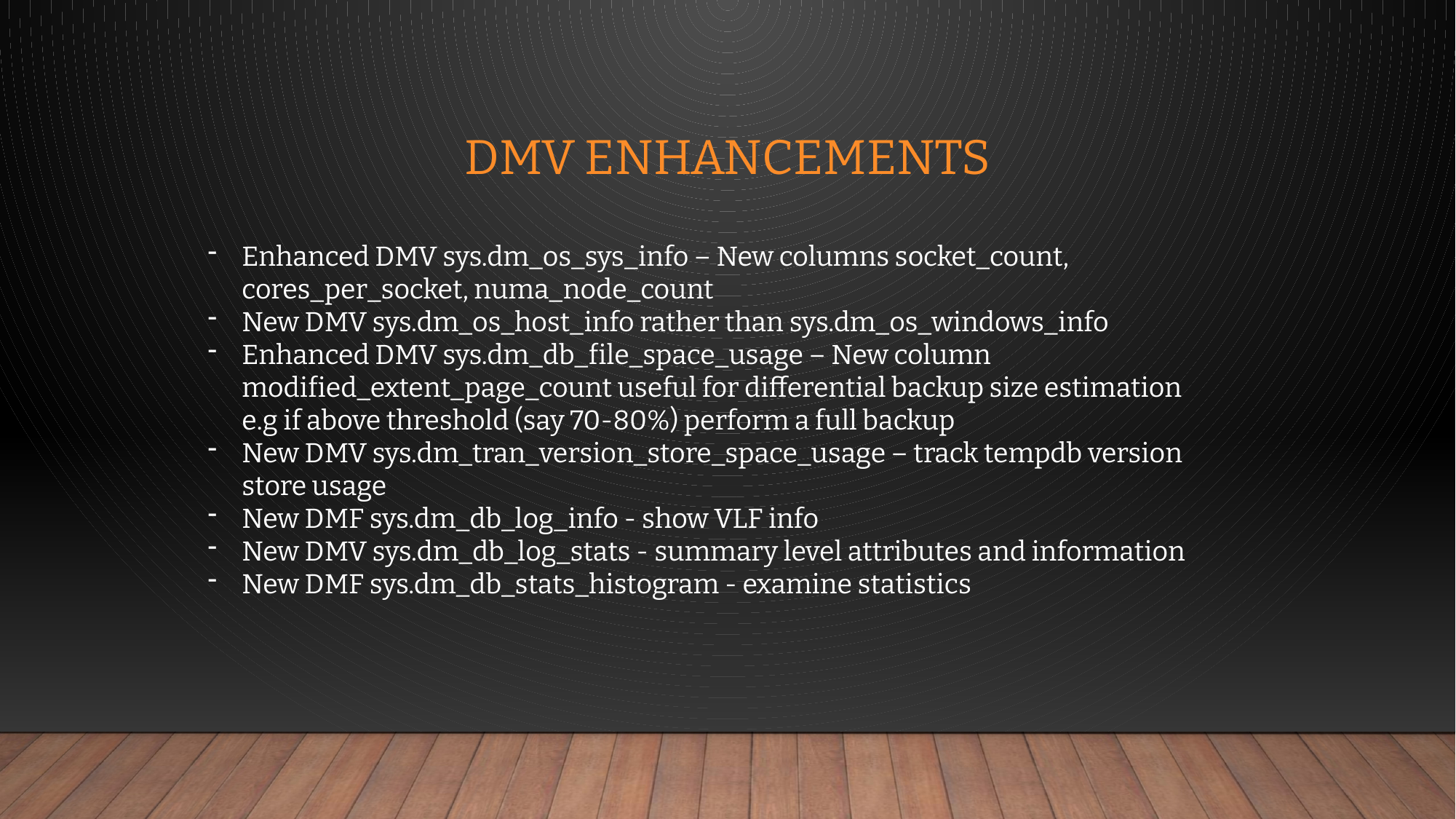

# DMV ENHANCEMENTS
Enhanced DMV sys.dm_os_sys_info – New columns socket_count, cores_per_socket, numa_node_count
New DMV sys.dm_os_host_info rather than sys.dm_os_windows_info
Enhanced DMV sys.dm_db_file_space_usage – New column modified_extent_page_count useful for differential backup size estimation e.g if above threshold (say 70-80%) perform a full backup
New DMV sys.dm_tran_version_store_space_usage – track tempdb version store usage
New DMF sys.dm_db_log_info - show VLF info
New DMV sys.dm_db_log_stats - summary level attributes and information
New DMF sys.dm_db_stats_histogram - examine statistics